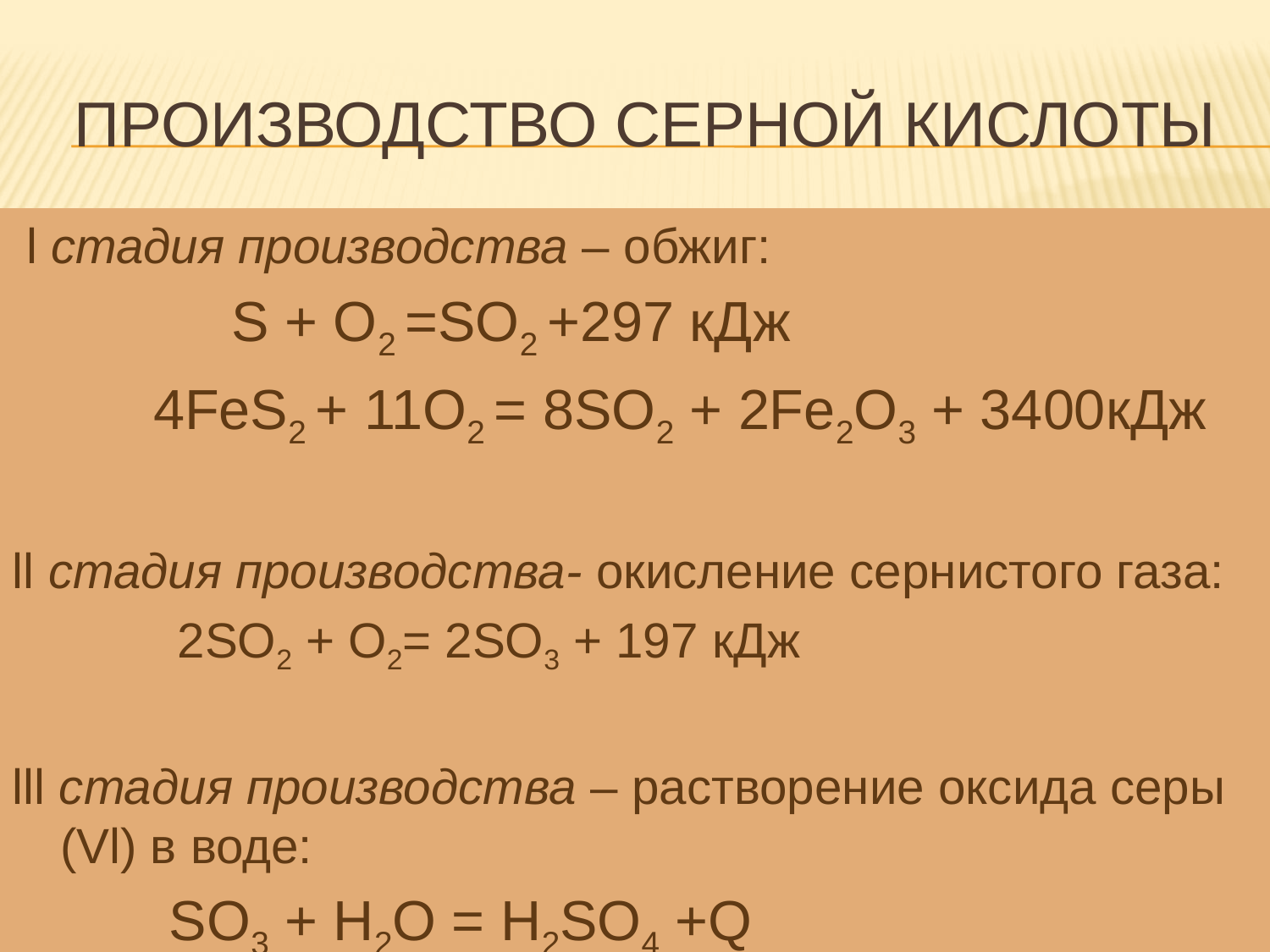

# Производство серной кислоты
 l стадия производства – обжиг:
              S + O2 =SO2 +297 кДж
         4FeS2 + 11O2 = 8SO2 + 2Fe2O3 + 3400кДж

ll стадия производства- окисление сернистого газа:
            2SO2 + O2= 2SO3 + 197 кДж

lll стадия производства – растворение оксида серы (Vl) в воде:
          SO3 + H2O = H2SO4 +Q